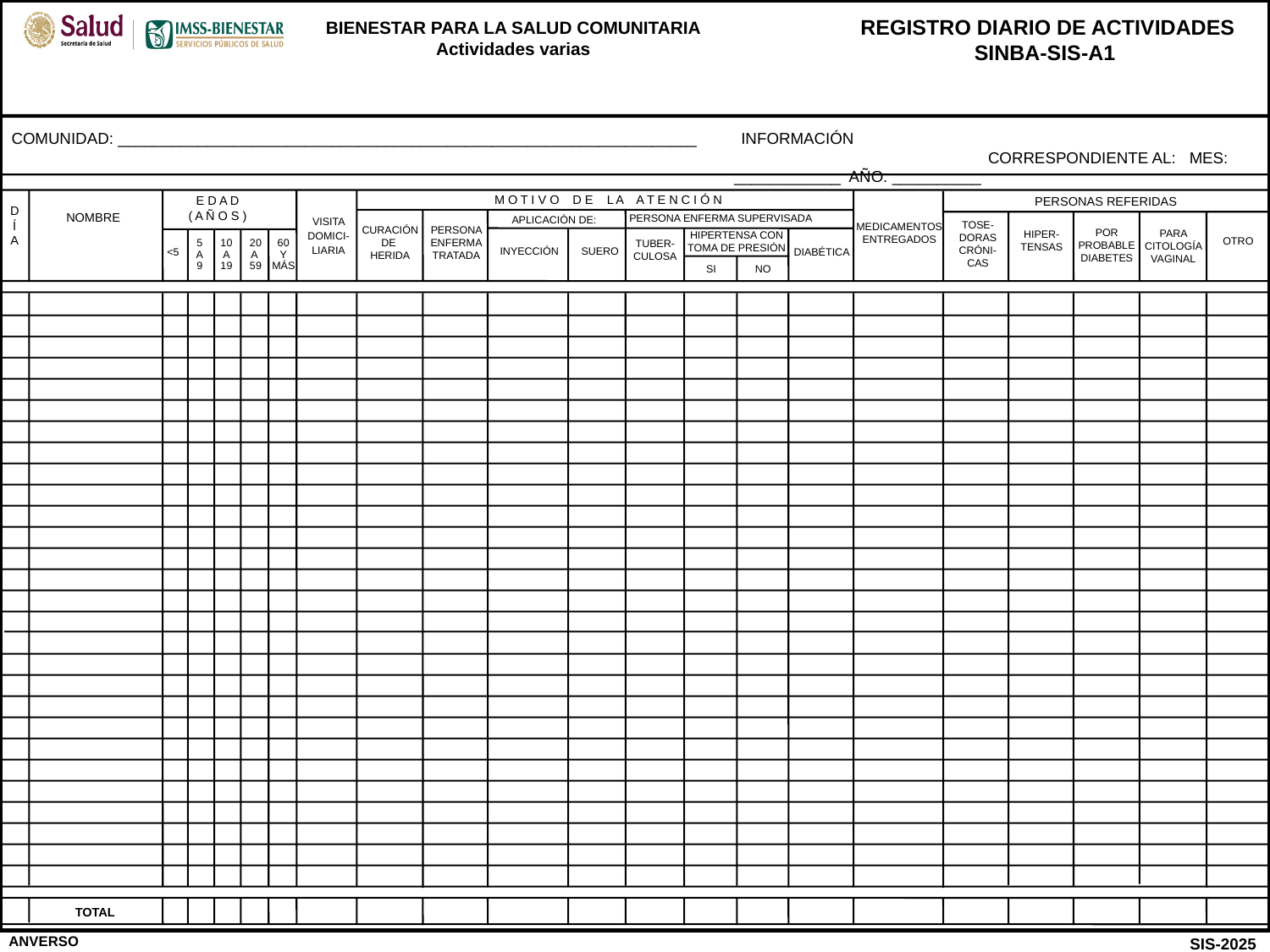

COMUNIDAD: _________________________________________________________________          INFORMACIÓN
			CORRESPONDIENTE AL:   MES: ____________  AÑO: __________

M O T I V O    D E    L A    A T E N C I Ó N
E D A D
( A Ñ O S )
PERSONAS REFERIDAS

D
Í
A
NOMBRE
PERSONA ENFERMA SUPERVISADA
VISITA DOMICI-LIARIA
APLICACIÓN DE:

TOSE-DORAS CRÓNI-CAS
MEDICAMENTOS
ENTREGADOS
CURACIÓN DE
HERIDA
PERSONA ENFERMA TRATADA
POR PROBABLE DIABETES
PARA CITOLOGÍA VAGINAL
HIPER-TENSAS
HIPERTENSA CON TOMA DE PRESIÓN

OTRO

TUBER-CULOSA
5
A
9
10
A
19
20
A
59
60
Y
MÁS
INYECCIÓN
SUERO
DIABÉTICA
<5

SI
NO

TOTAL

ANVERSO